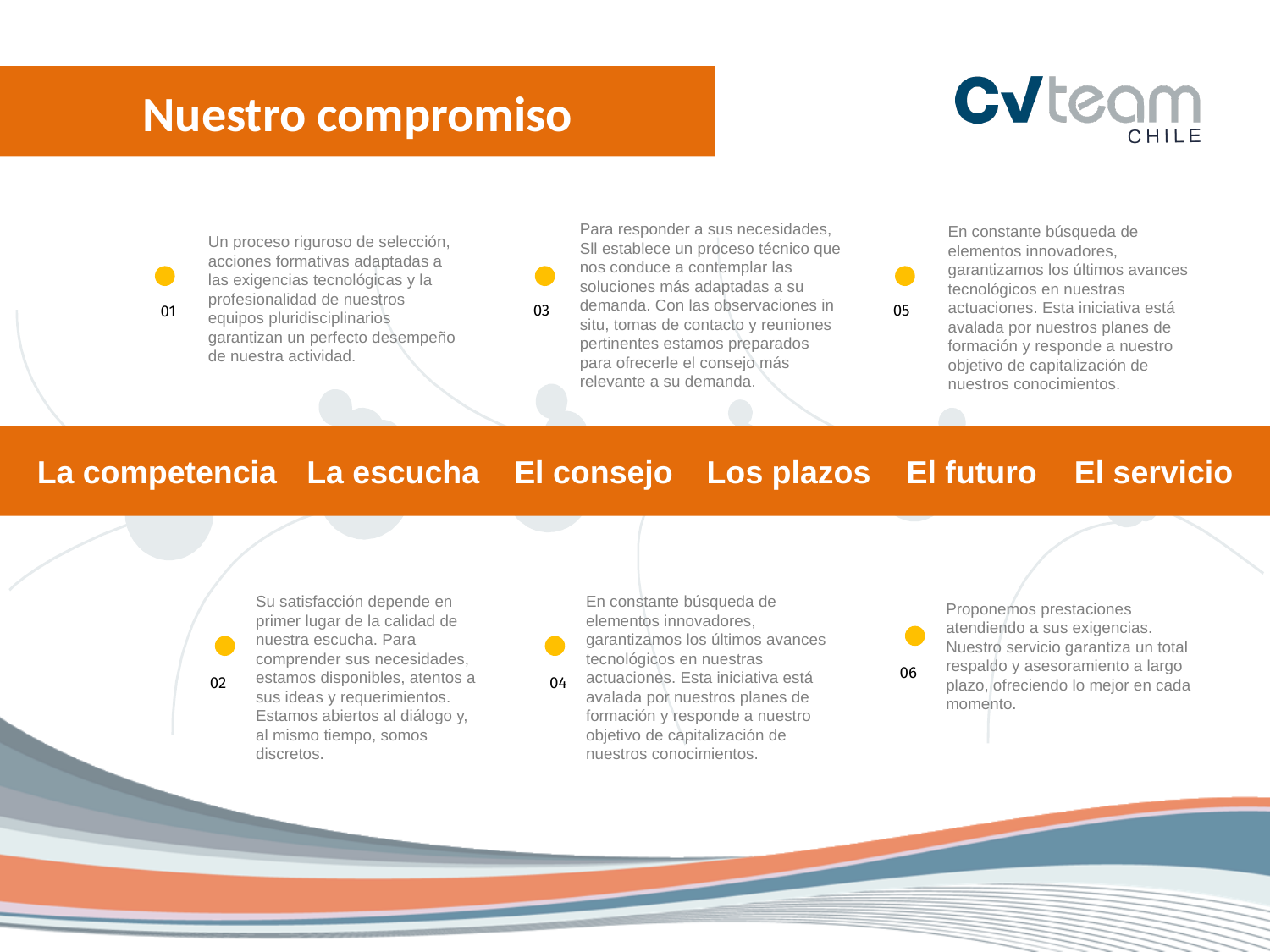

# Nuestro compromiso
Para responder a sus necesidades, Sll establece un proceso técnico que nos conduce a contemplar las soluciones más adaptadas a su demanda. Con las observaciones in situ, tomas de contacto y reuniones pertinentes estamos preparados para ofrecerle el consejo más relevante a su demanda.
En constante búsqueda de elementos innovadores, garantizamos los últimos avances tecnológicos en nuestras actuaciones. Esta iniciativa está avalada por nuestros planes de formación y responde a nuestro objetivo de capitalización de nuestros conocimientos.
Un proceso riguroso de selección, acciones formativas adaptadas a las exigencias tecnológicas y la profesionalidad de nuestros equipos pluridisciplinarios garantizan un perfecto desempeño de nuestra actividad.

03
05
01

La competencia
La escucha
El futuro
El servicio
El consejo
Los plazos
Su satisfacción depende en primer lugar de la calidad de nuestra escucha. Para comprender sus necesidades, estamos disponibles, atentos a sus ideas y requerimientos. Estamos abiertos al diálogo y, al mismo tiempo, somos discretos.
En constante búsqueda de elementos innovadores, garantizamos los últimos avances tecnológicos en nuestras actuaciones. Esta iniciativa está avalada por nuestros planes de formación y responde a nuestro objetivo de capitalización de nuestros conocimientos.
Proponemos prestaciones atendiendo a sus exigencias. Nuestro servicio garantiza un total respaldo y asesoramiento a largo plazo, ofreciendo lo mejor en cada momento.

06
02
04